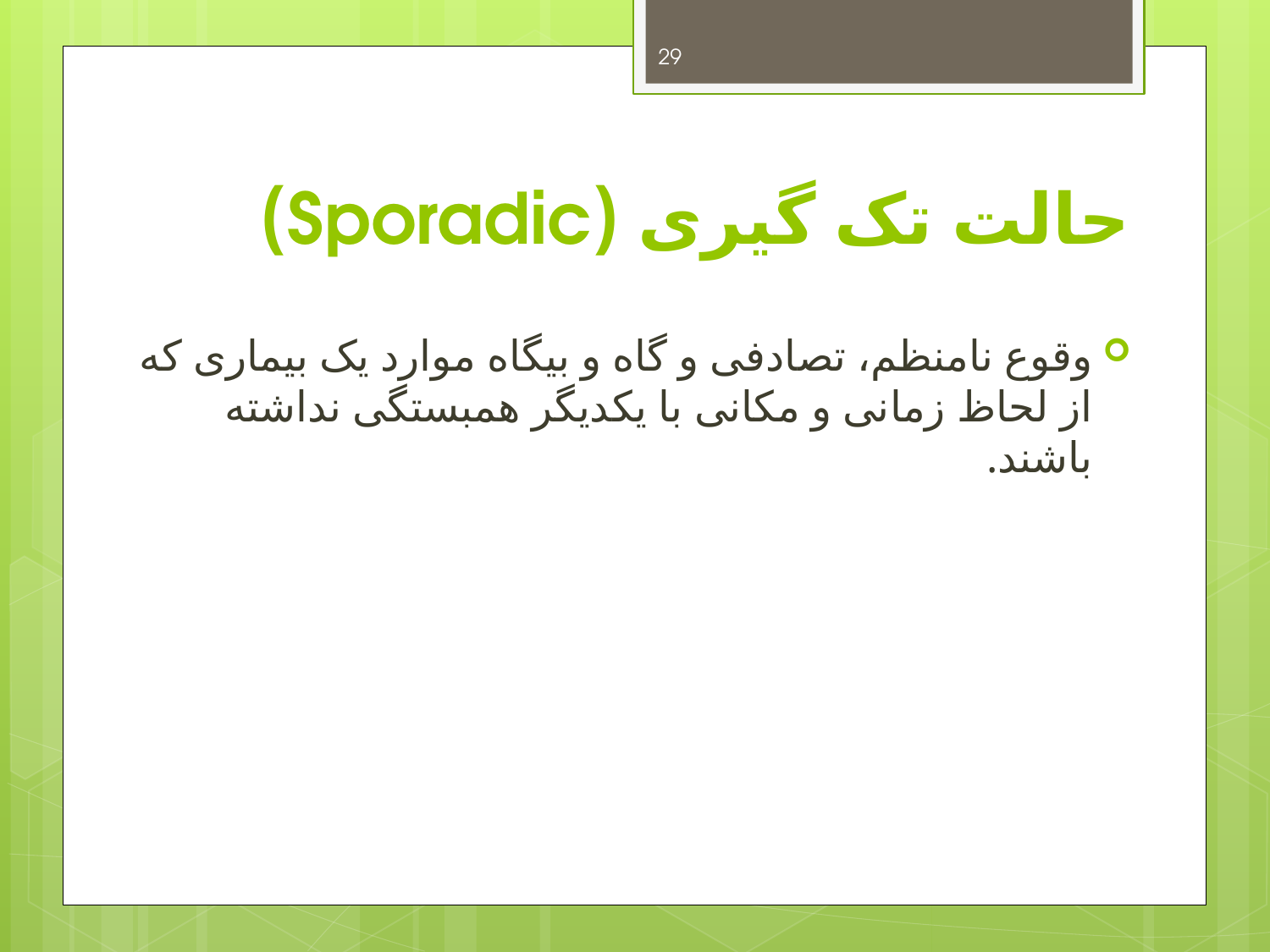

29
# حالت تک گیری (Sporadic)
وقوع نامنظم، تصادفی و گاه و بیگاه موارد یک بیماری که از لحاظ زمانی و مکانی با یکدیگر همبستگی نداشته باشند.